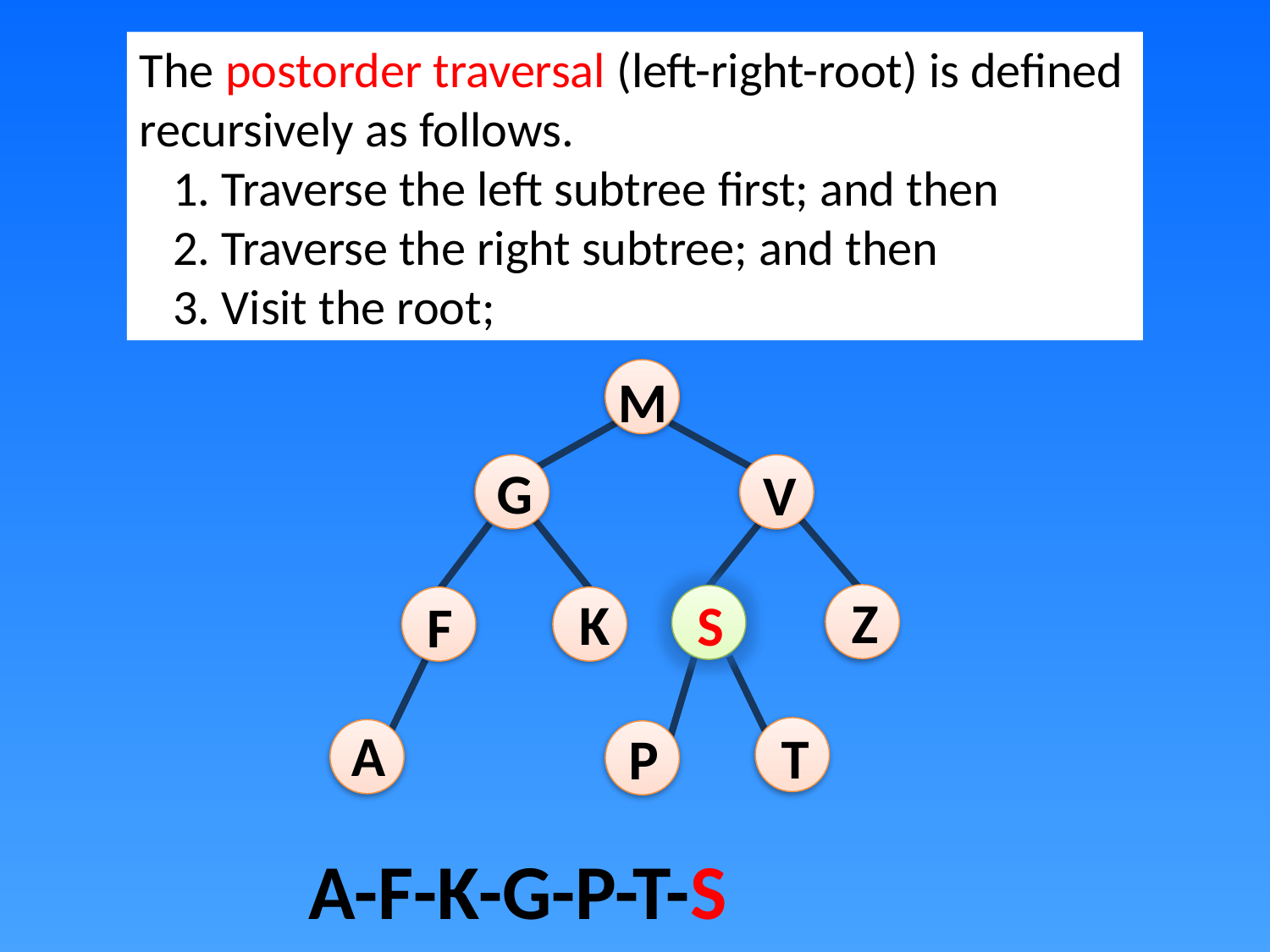

The postorder traversal (left-right-root) is defined recursively as follows.
   1. Traverse the left subtree first; and then
   2. Traverse the right subtree; and then
   3. Visit the root;

M
G
V

Z
K
S

F

A
T
P

A-F-K-G-P-T-S